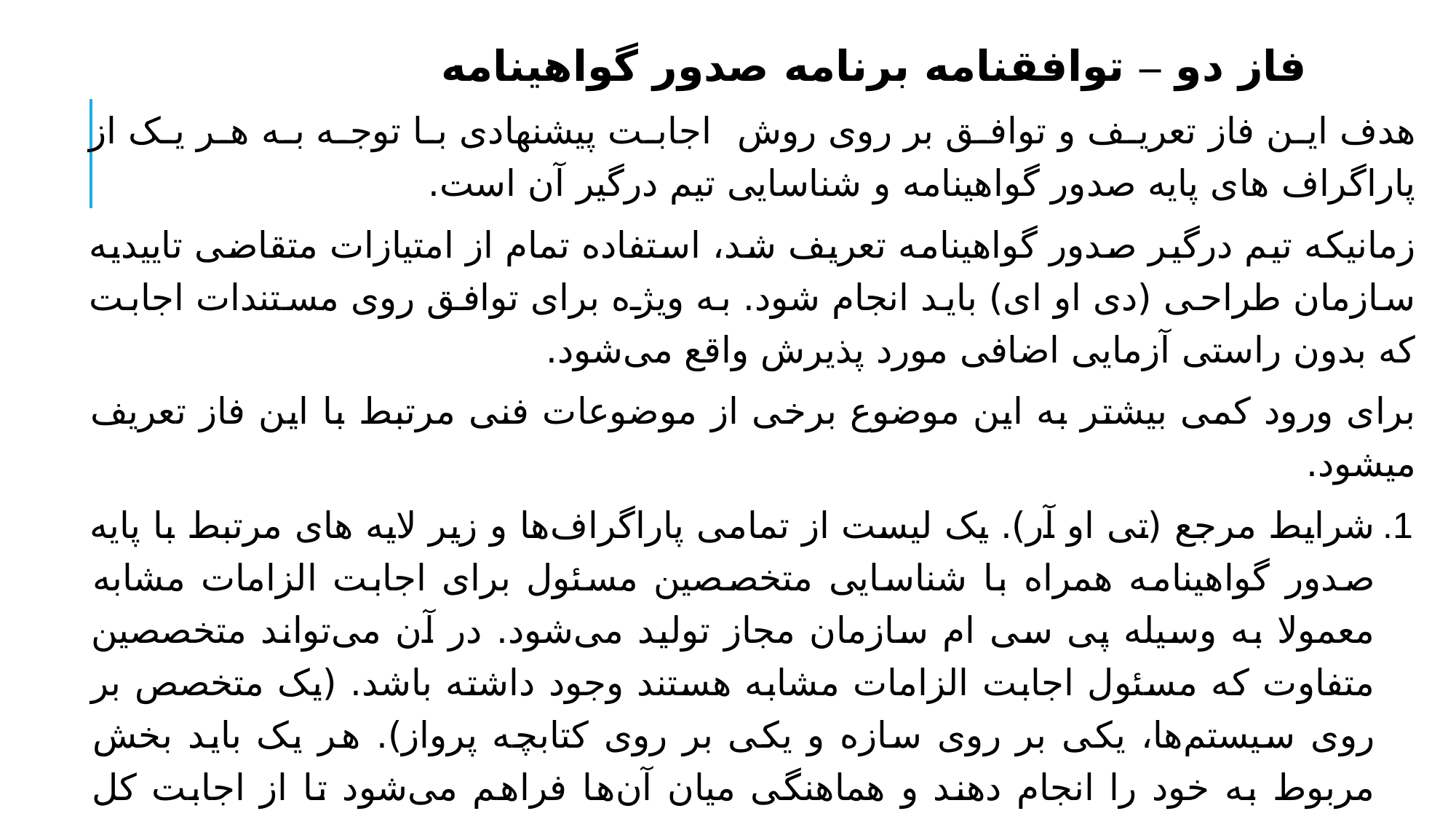

فاز دو – توافقنامه برنامه صدور گواهینامه
هدف این فاز تعریف و توافق بر روی روش اجابت پیشنهادی با توجه به هر یک از پاراگراف ‌های پایه صدور گواهینامه و شناسایی تیم درگیر آن است.
زمانیکه تیم درگیر صدور گواهینامه تعریف شد، استفاده تمام از امتیازات متقاضی تاییدیه سازمان طراحی (دی او ای) باید انجام شود. به ویژه برای توافق روی مستندات اجابت که بدون راستی آزمایی اضافی مورد پذیرش واقع می‌شود.
برای ورود کمی بیشتر به این موضوع برخی از موضوعات فنی مرتبط با این فاز تعریف میشود.
شرایط مرجع (تی او آر). یک لیست از تمامی پاراگراف‌ها و زیر لایه ‌های مرتبط با پایه صدور گواهینامه همراه با شناسایی متخصصین مسئول برای اجابت الزامات مشابه معمولا به وسیله پی سی ام سازمان مجاز تولید می‌شود. در آن می‌تواند متخصصین متفاوت که مسئول اجابت الزامات مشابه هستند وجود داشته باشد. (یک متخصص بر روی سیستم‌ها، یکی بر روی سازه و یکی بر روی کتابچه پرواز). هر یک باید بخش مربوط به خود را انجام دهند و هماهنگی میان آن‌ها فراهم می‌شود تا از اجابت کل پاراگراف اطمینان حاصل گردد.
Certification programm
means of compliance
Terms of reference (ToRs).
project certification manager